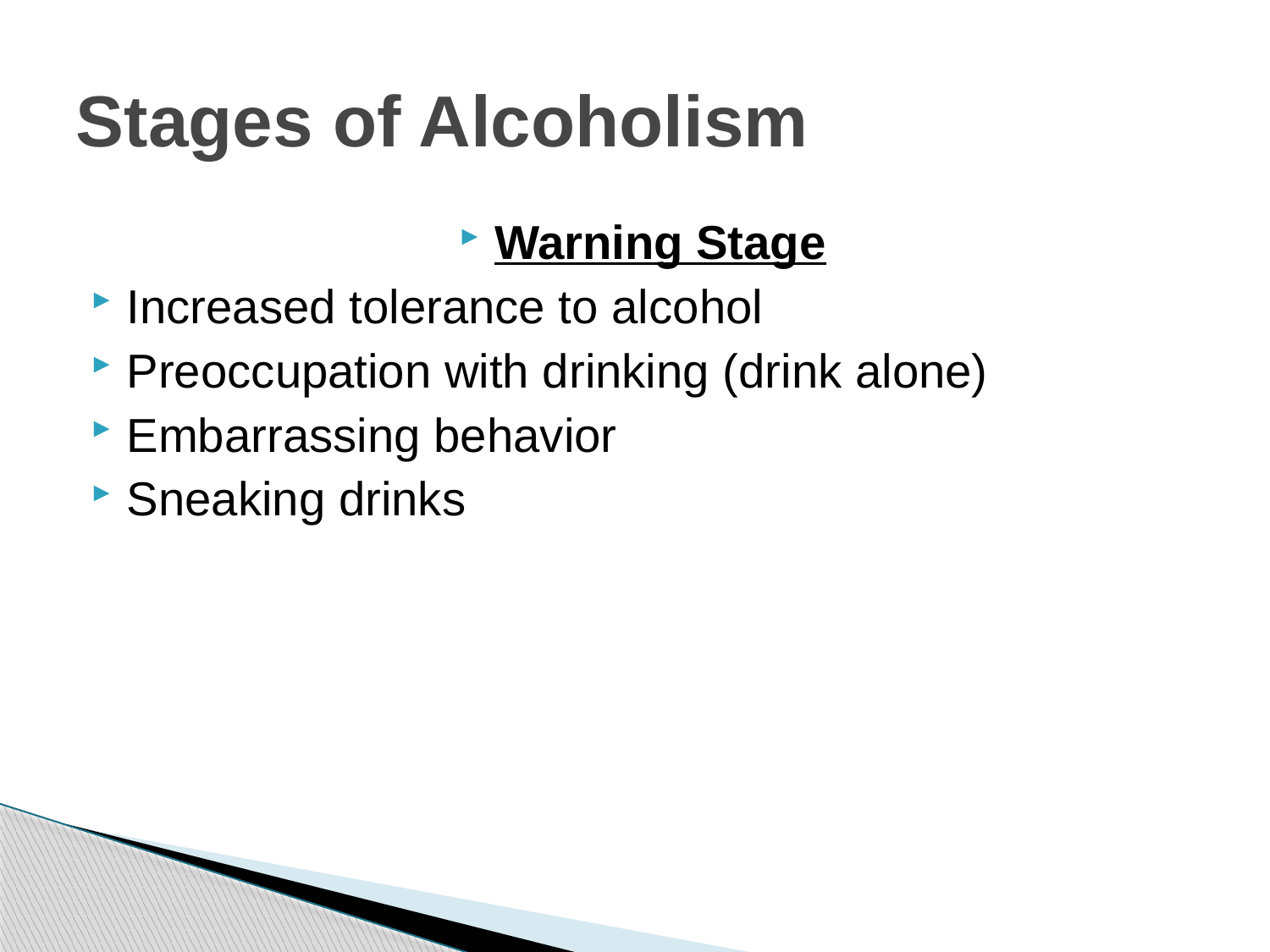

# Stages of Alcoholism
Warning Stage
Increased tolerance to alcohol
Preoccupation with drinking (drink alone)
Embarrassing behavior
Sneaking drinks